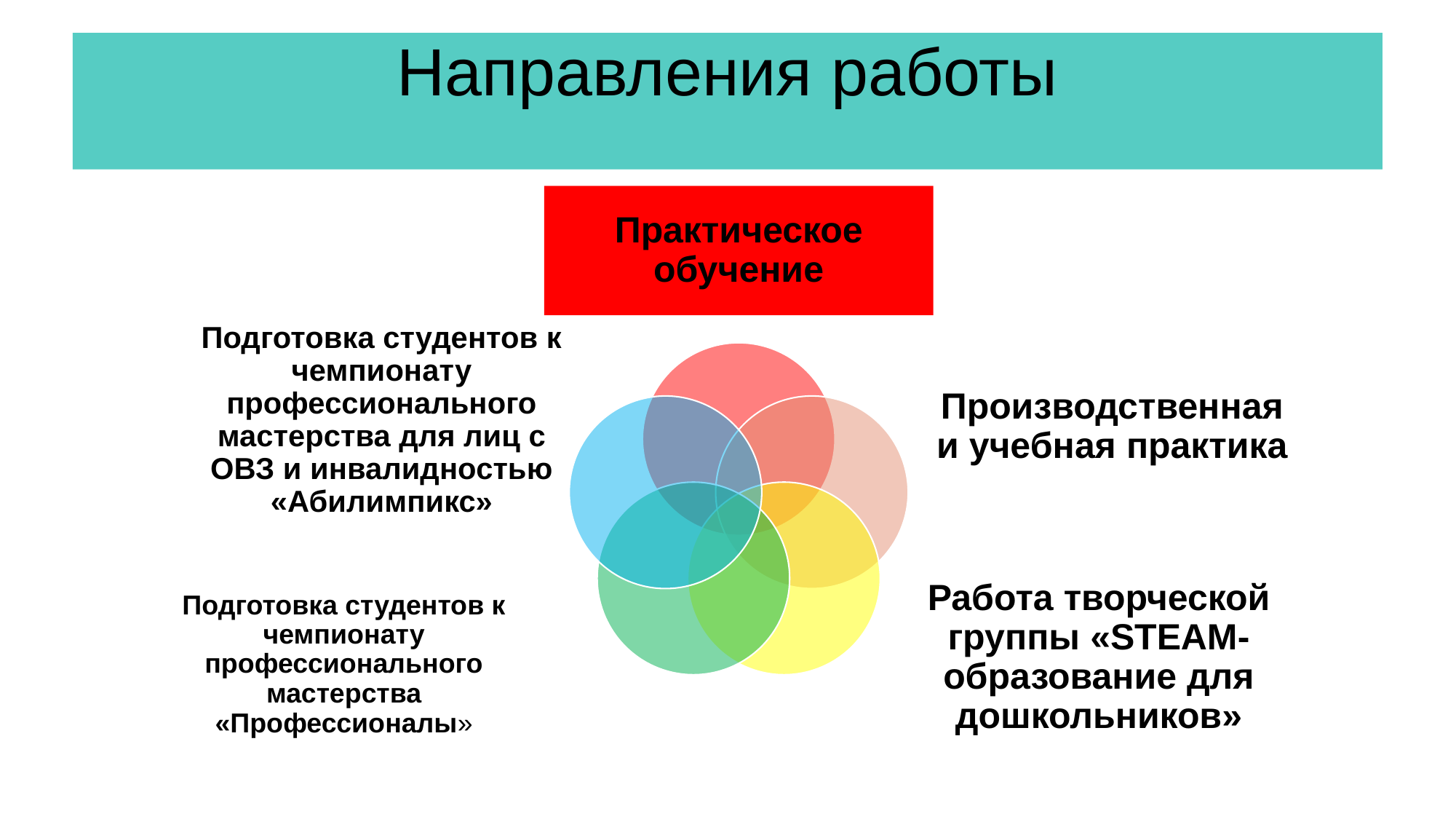

# Направления работы
Практическое обучение
Производственная и учебная практика
Работа творческой группы «STEAM-образование для дошкольников»
Подготовка студентов к чемпионату профессионального мастерства «Профессионалы»
Подготовка студентов к чемпионату профессионального мастерства для лиц с ОВЗ и инвалидностью «Абилимпикс»